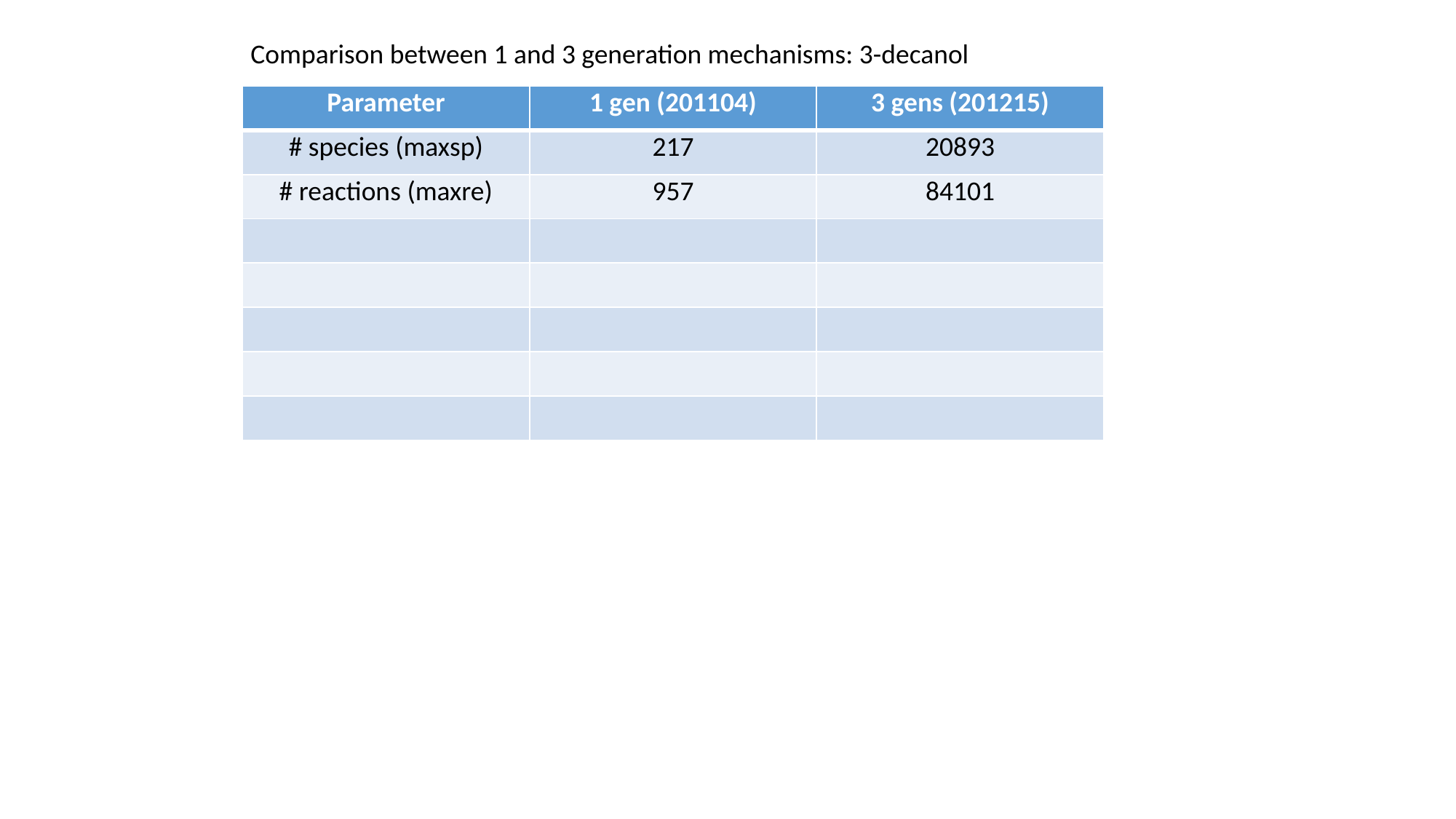

Comparison between 1 and 3 generation mechanisms: 3-decanol
| Parameter | 1 gen (201104) | 3 gens (201215) |
| --- | --- | --- |
| # species (maxsp) | 217 | 20893 |
| # reactions (maxre) | 957 | 84101 |
|  |  |  |
|  |  |  |
|  |  |  |
|  |  |  |
|  |  |  |